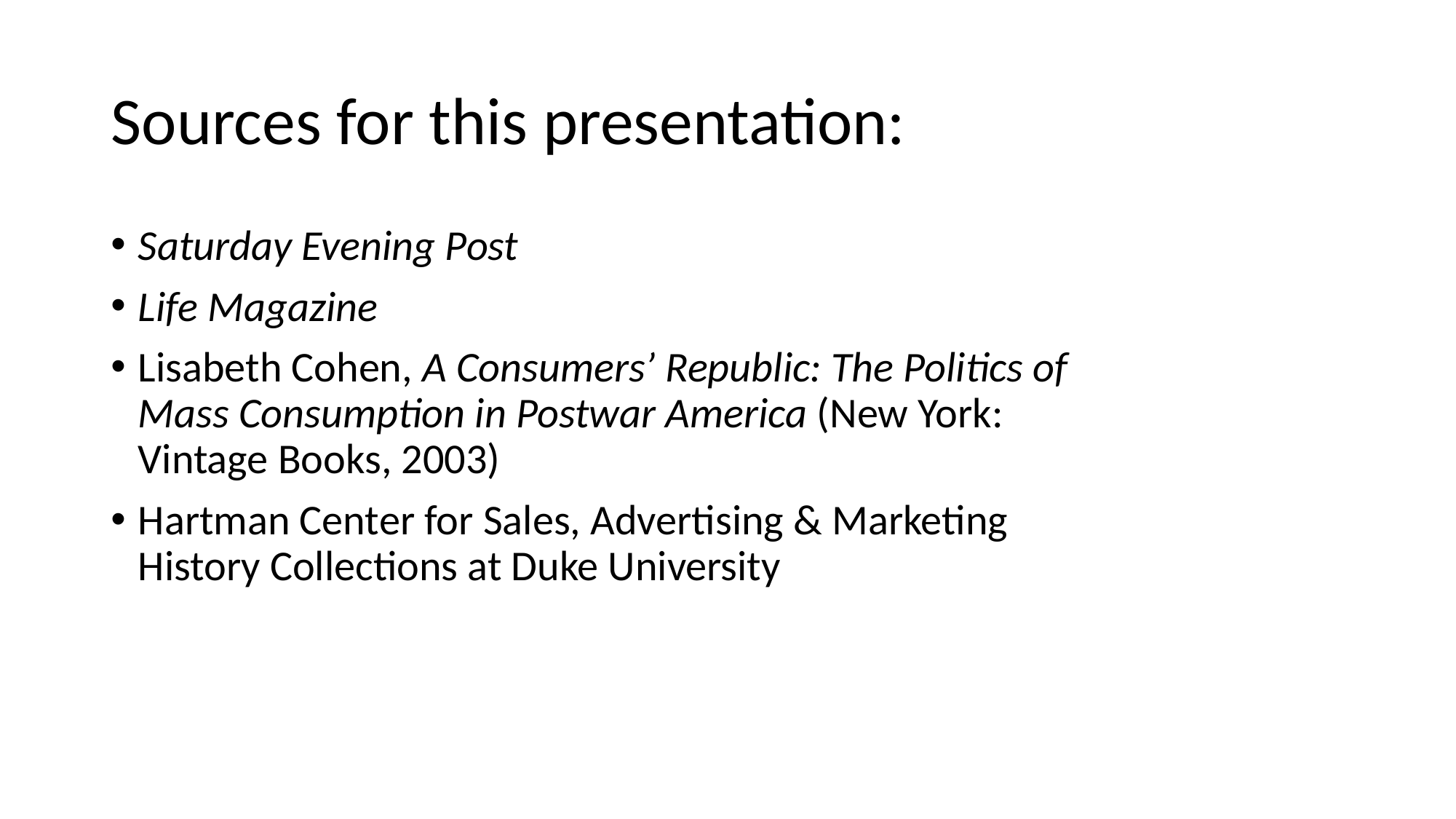

# Sources for this presentation:
Saturday Evening Post
Life Magazine
Lisabeth Cohen, A Consumers’ Republic: The Politics of Mass Consumption in Postwar America (New York: Vintage Books, 2003)
Hartman Center for Sales, Advertising & Marketing History Collections at Duke University